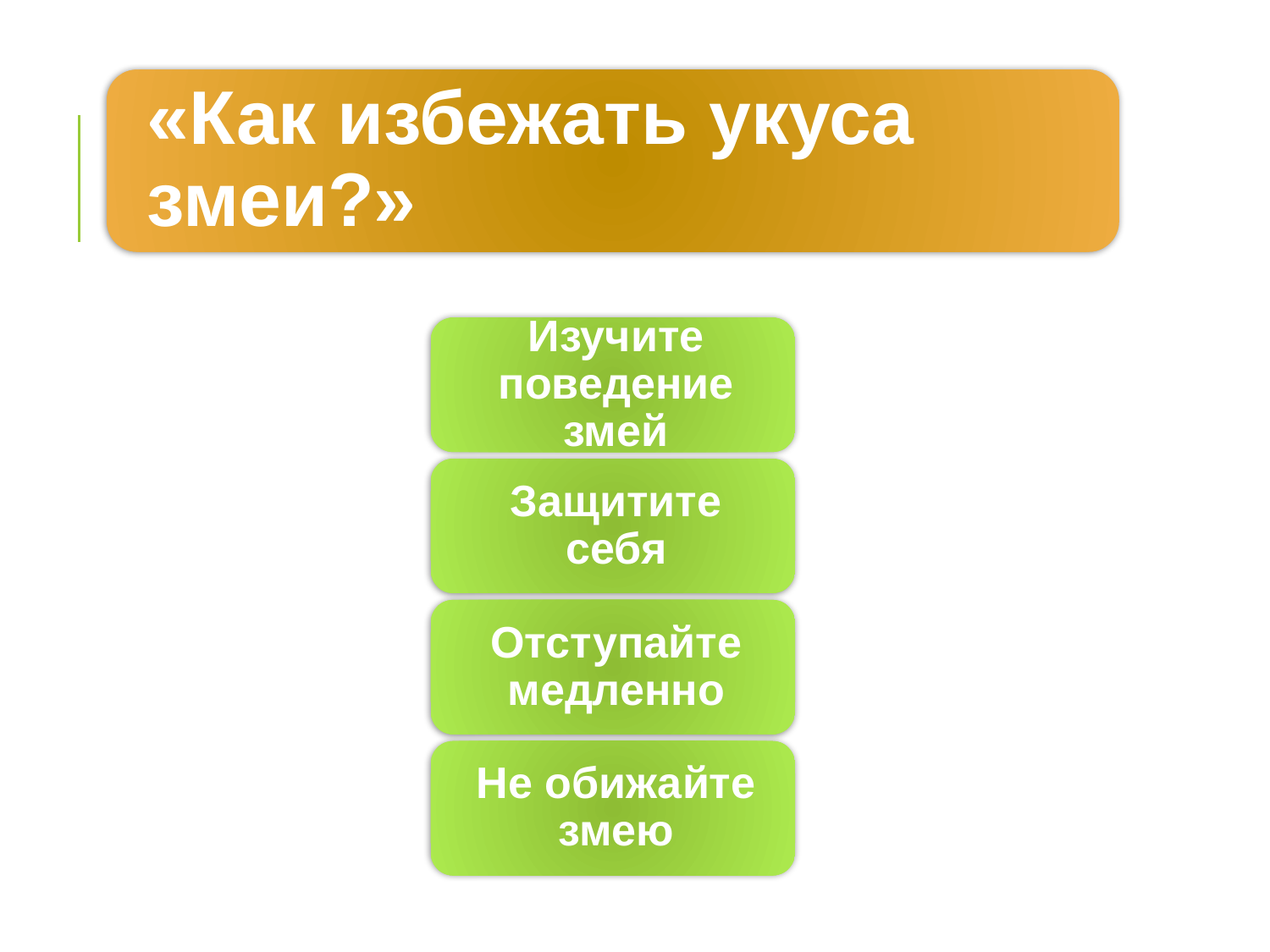

«Как избежать укуса змеи?»
Изучите поведение змей
Защитите себя
Отступайте медленно
Не обижайте змею